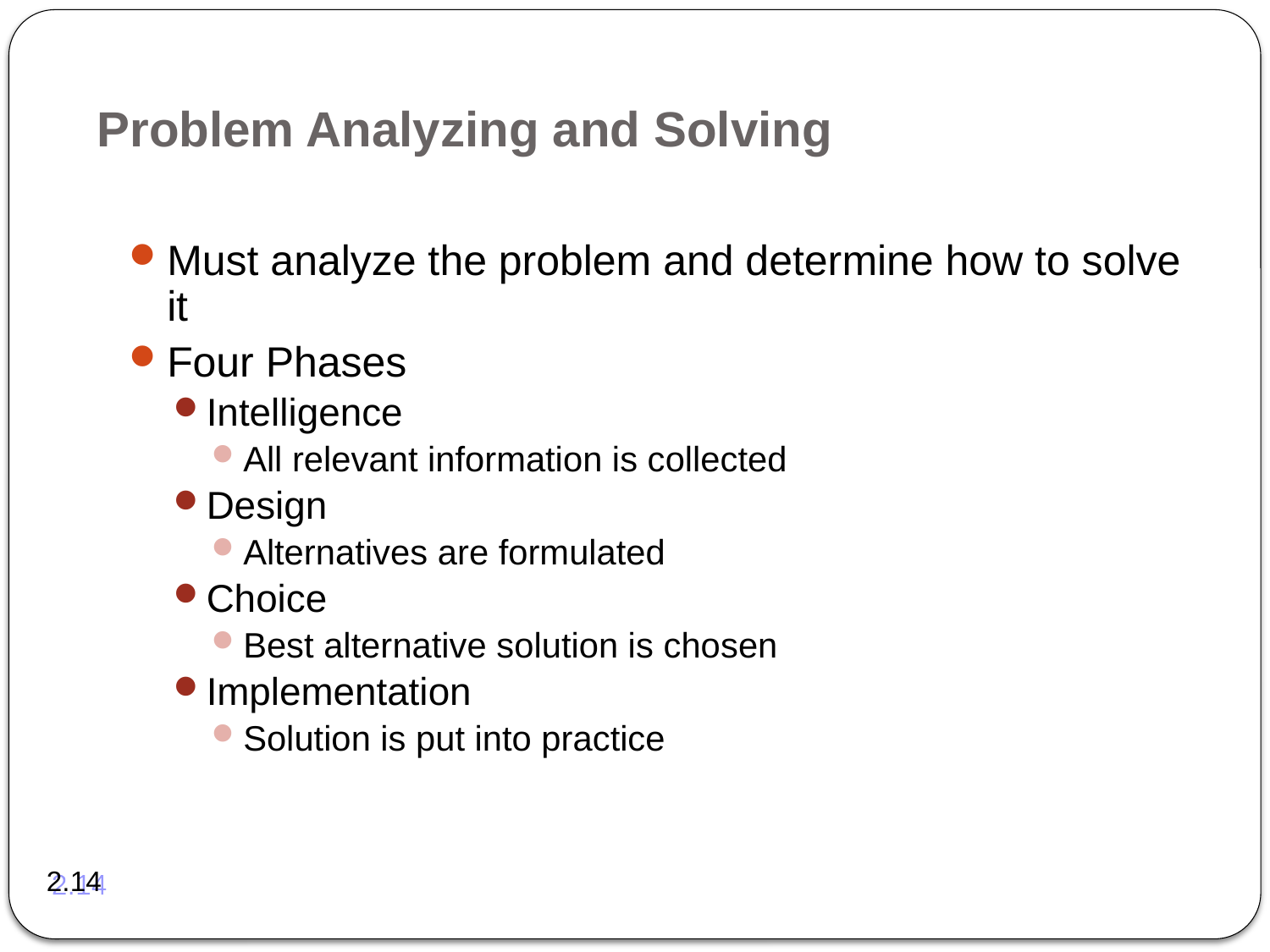

# Problem Analyzing and Solving
Must analyze the problem and determine how to solve it
Four Phases
Intelligence
All relevant information is collected
Design
Alternatives are formulated
Choice
Best alternative solution is chosen
Implementation
Solution is put into practice
2.14